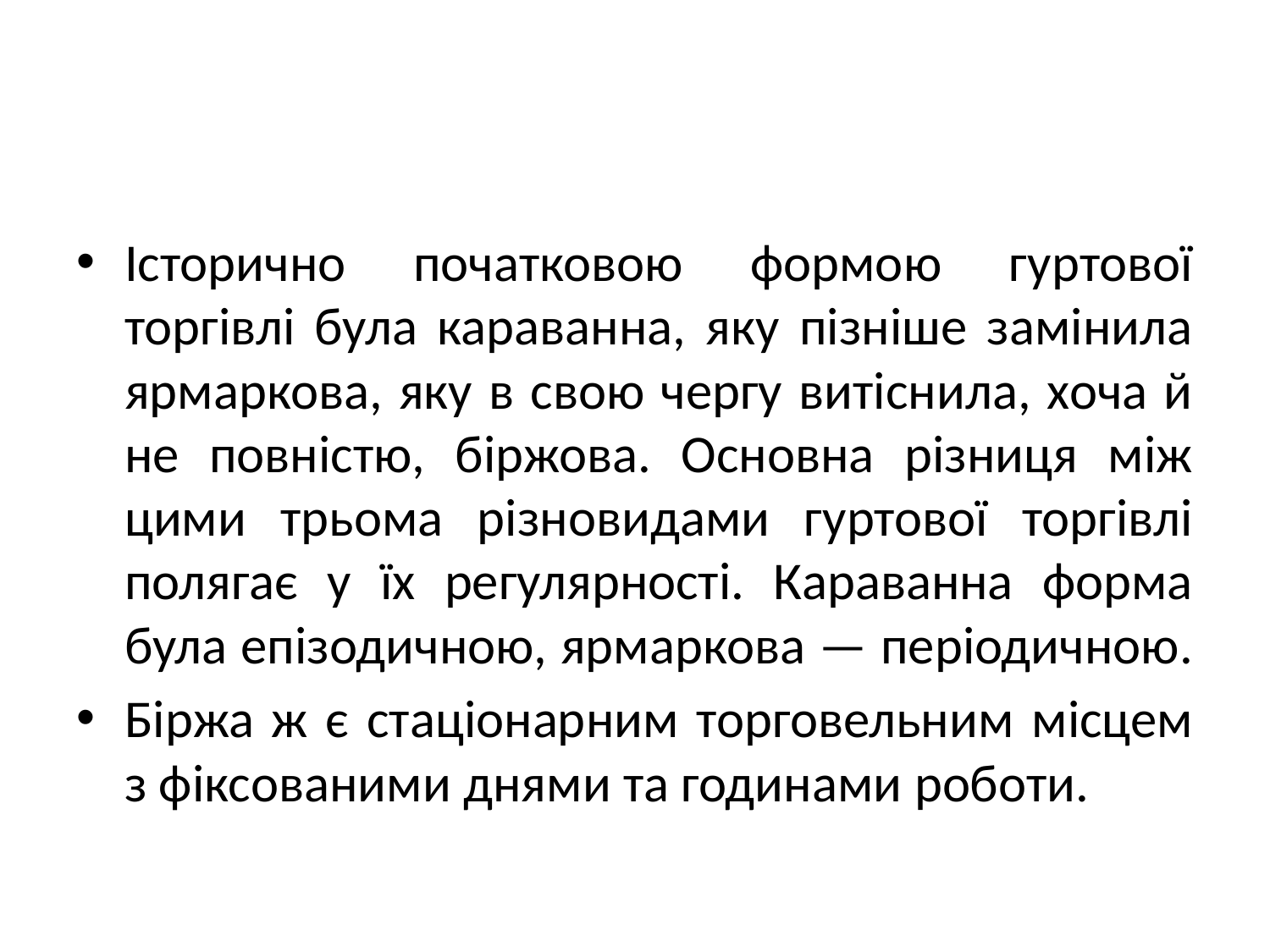

#
Історично початковою формою гуртової торгівлі була караванна, яку пізніше замінила ярмаркова, яку в свою чергу витіснила, хоча й не повністю, біржова. Основна різниця між цими трьома різновидами гуртової торгівлі полягає у їх регулярності. Караванна форма була епізодичною, ярмаркова — періодичною.
Біржа ж є стаціонарним торговельним місцем з фіксованими днями та годинами роботи.